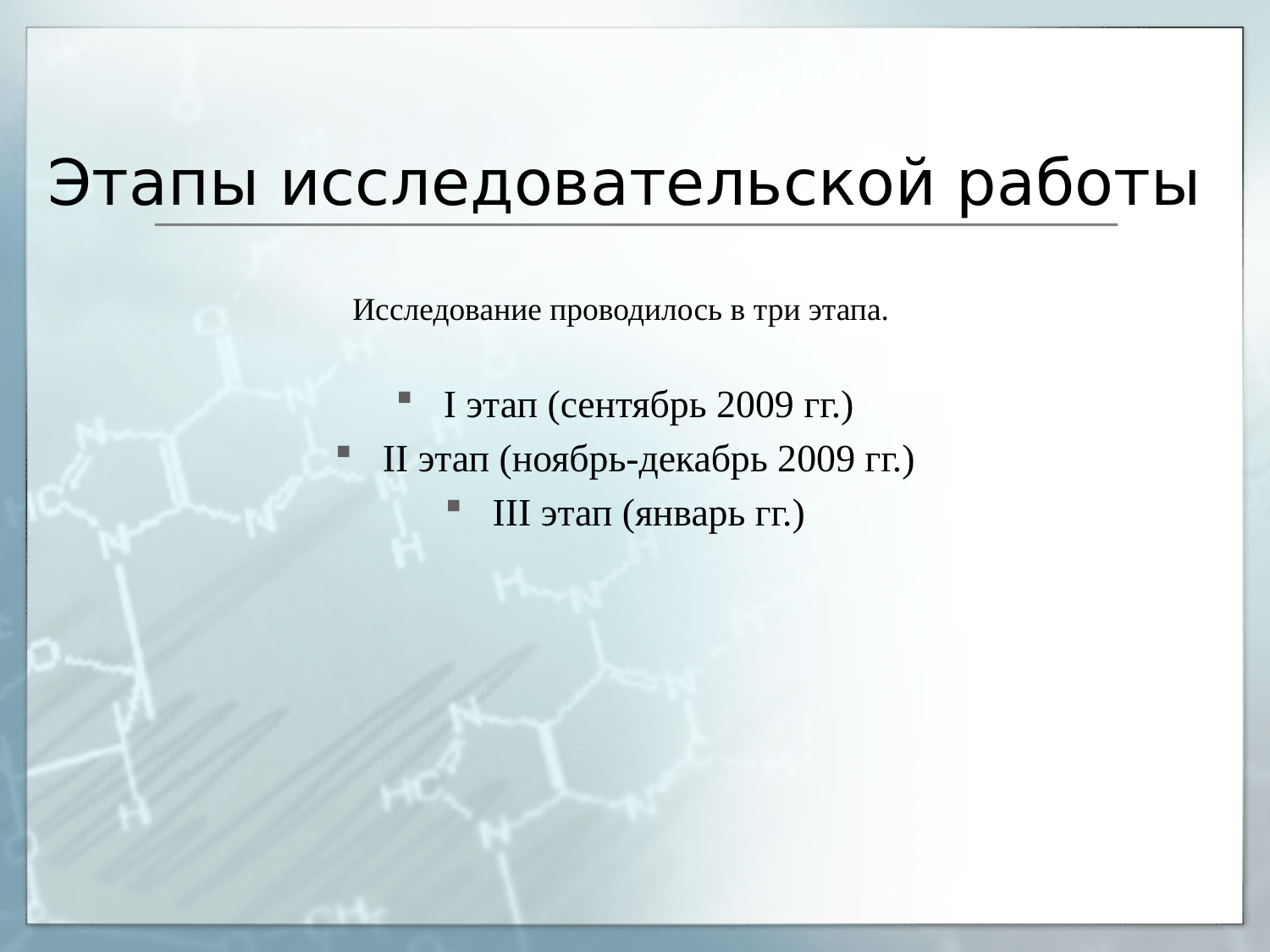

# Этапы исследовательской работы

Исследование проводилось в три этапа.

I этап (сентябрь 2009 гг.)
II этап (ноябрь-декабрь 2009 гг.)
III этап (январь гг.)